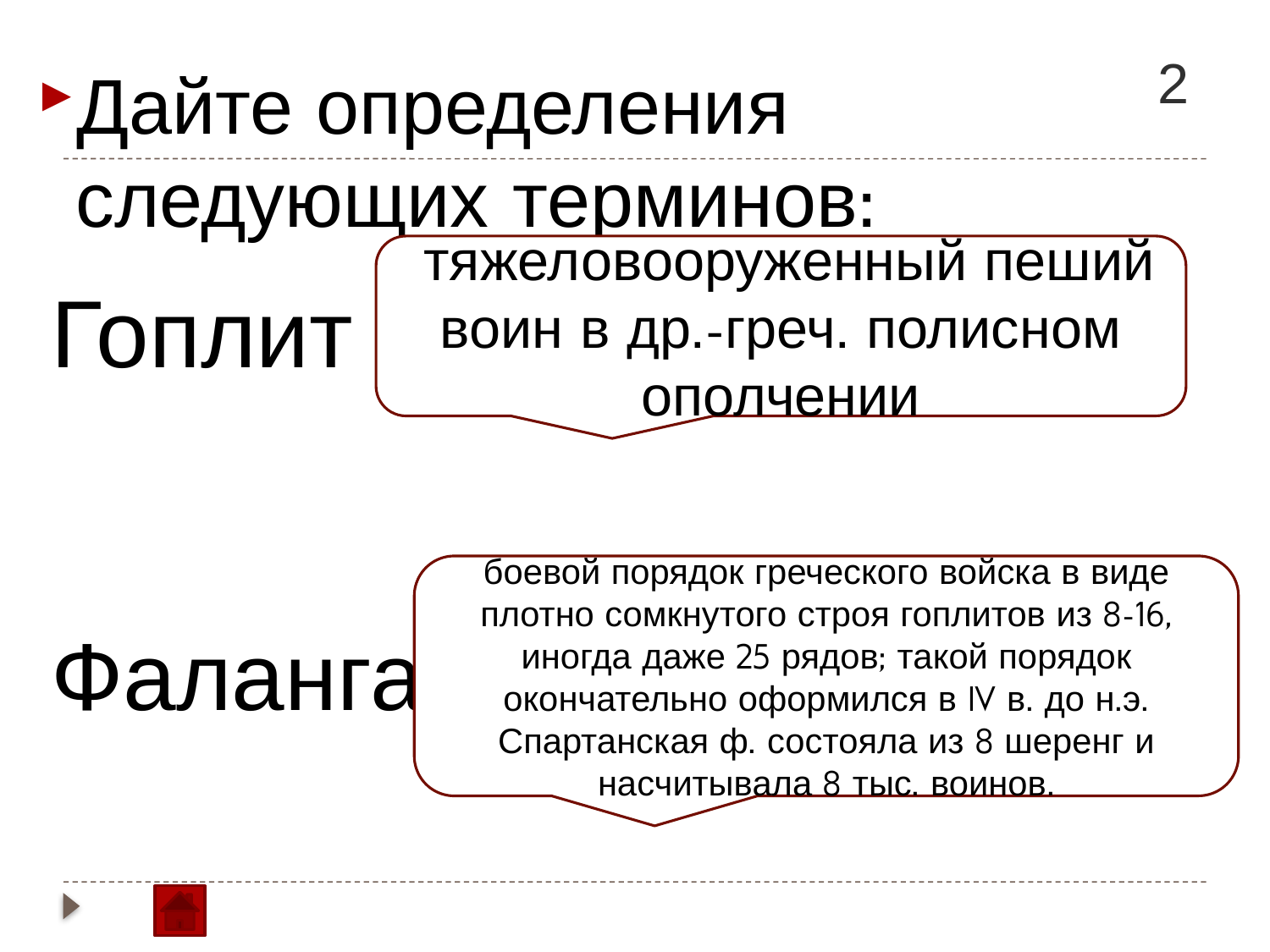

# 2
Дайте определения следующих терминов:
 тяжеловооруженный пеший воин в др.-греч. полисном ополчении
Гоплит

Фаланга
боевой порядок греческого войска в виде плотно сомкнутого строя гоплитов из 8-16, иногда даже 25 рядов; такой порядок окончательно оформился в IV в. до н.э. Спартанская ф. состояла из 8 шеренг и насчитывала 8 тыс. воинов.